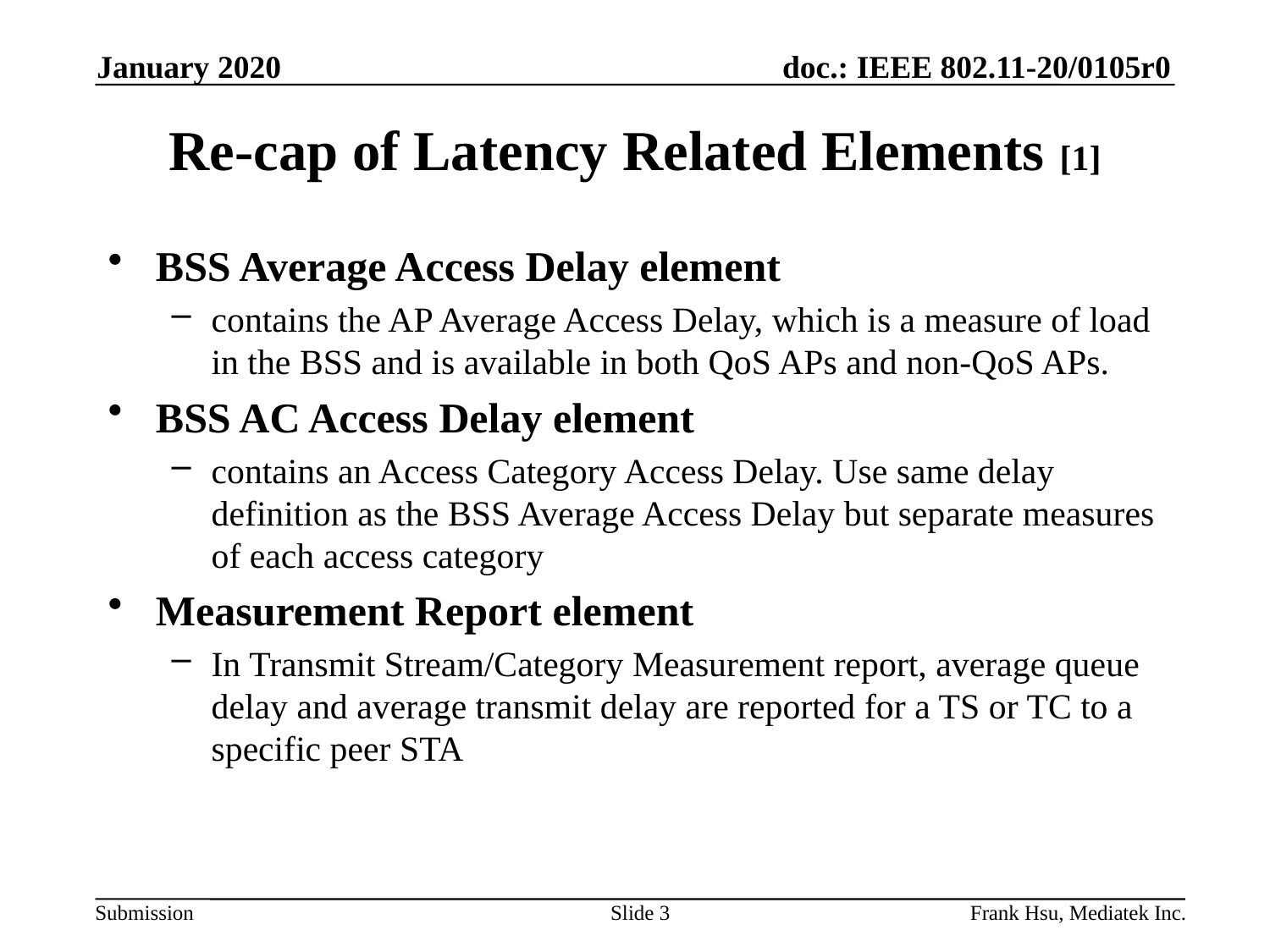

January 2020
# Re-cap of Latency Related Elements [1]
BSS Average Access Delay element
contains the AP Average Access Delay, which is a measure of load in the BSS and is available in both QoS APs and non-QoS APs.
BSS AC Access Delay element
contains an Access Category Access Delay. Use same delay definition as the BSS Average Access Delay but separate measures of each access category
Measurement Report element
In Transmit Stream/Category Measurement report, average queue delay and average transmit delay are reported for a TS or TC to a specific peer STA

Slide 3
Frank Hsu, Mediatek Inc.